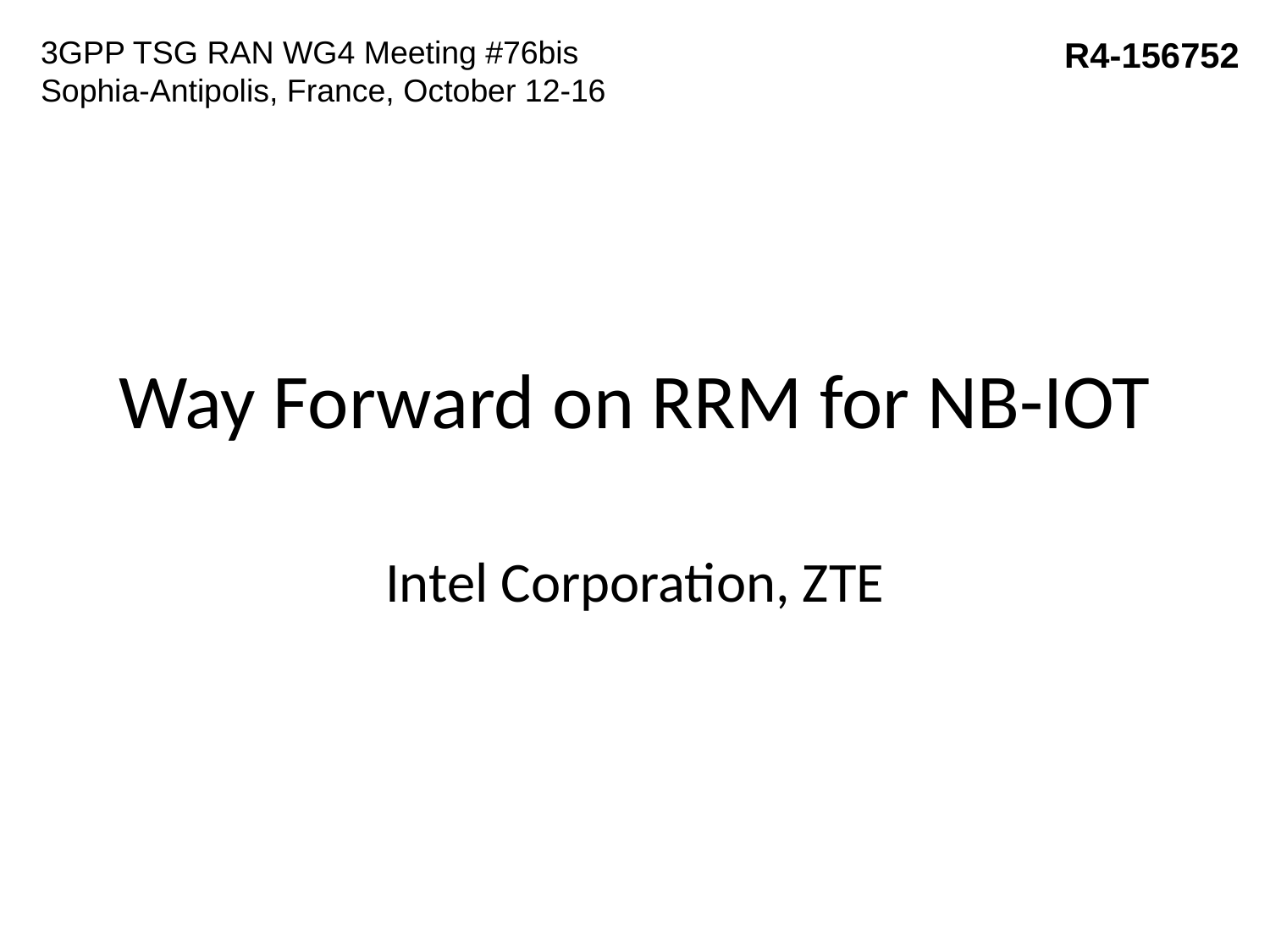

3GPP TSG RAN WG4 Meeting #76bis
Sophia-Antipolis, France, October 12-16
R4-156752
# Way Forward on RRM for NB-IOT
Intel Corporation, ZTE